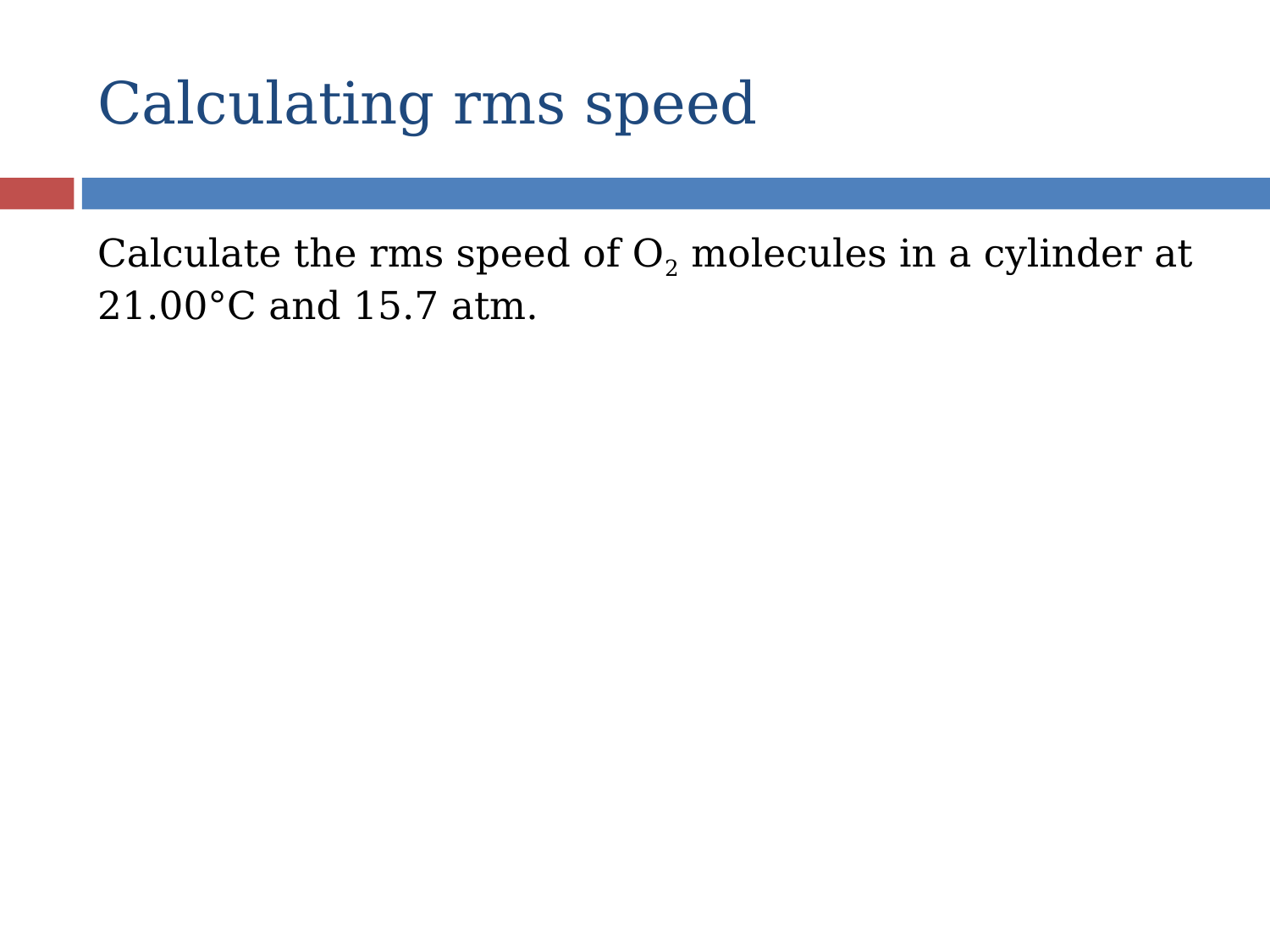

# Calculating rms speed
Calculate the rms speed of O2 molecules in a cylinder at 21.00°C and 15.7 atm.